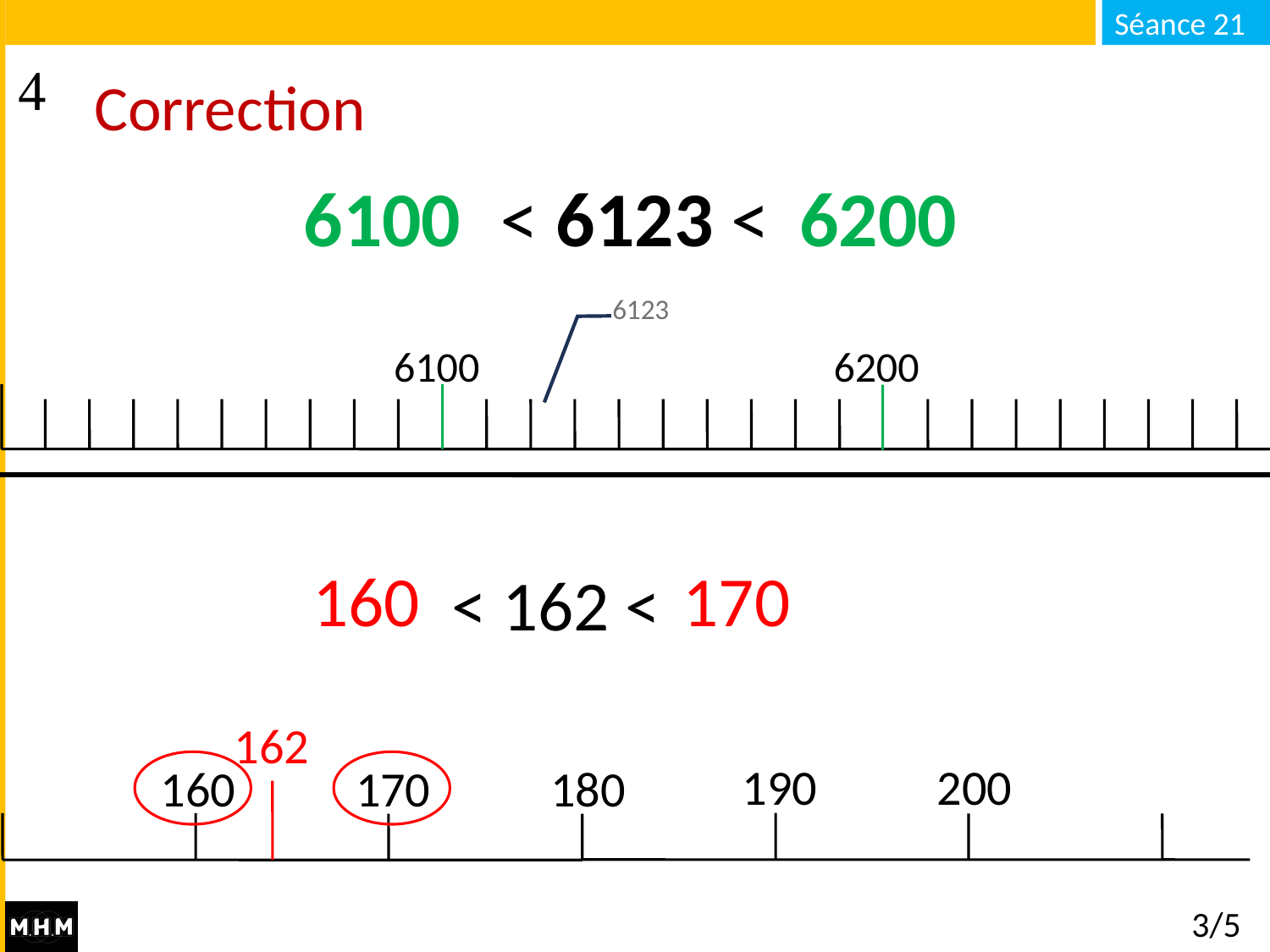

# Correction
6100
… < 6123 < …
6200
6123
6100
6200

160
170
… < 162 < …
162
190
200
160
170
180

3/5